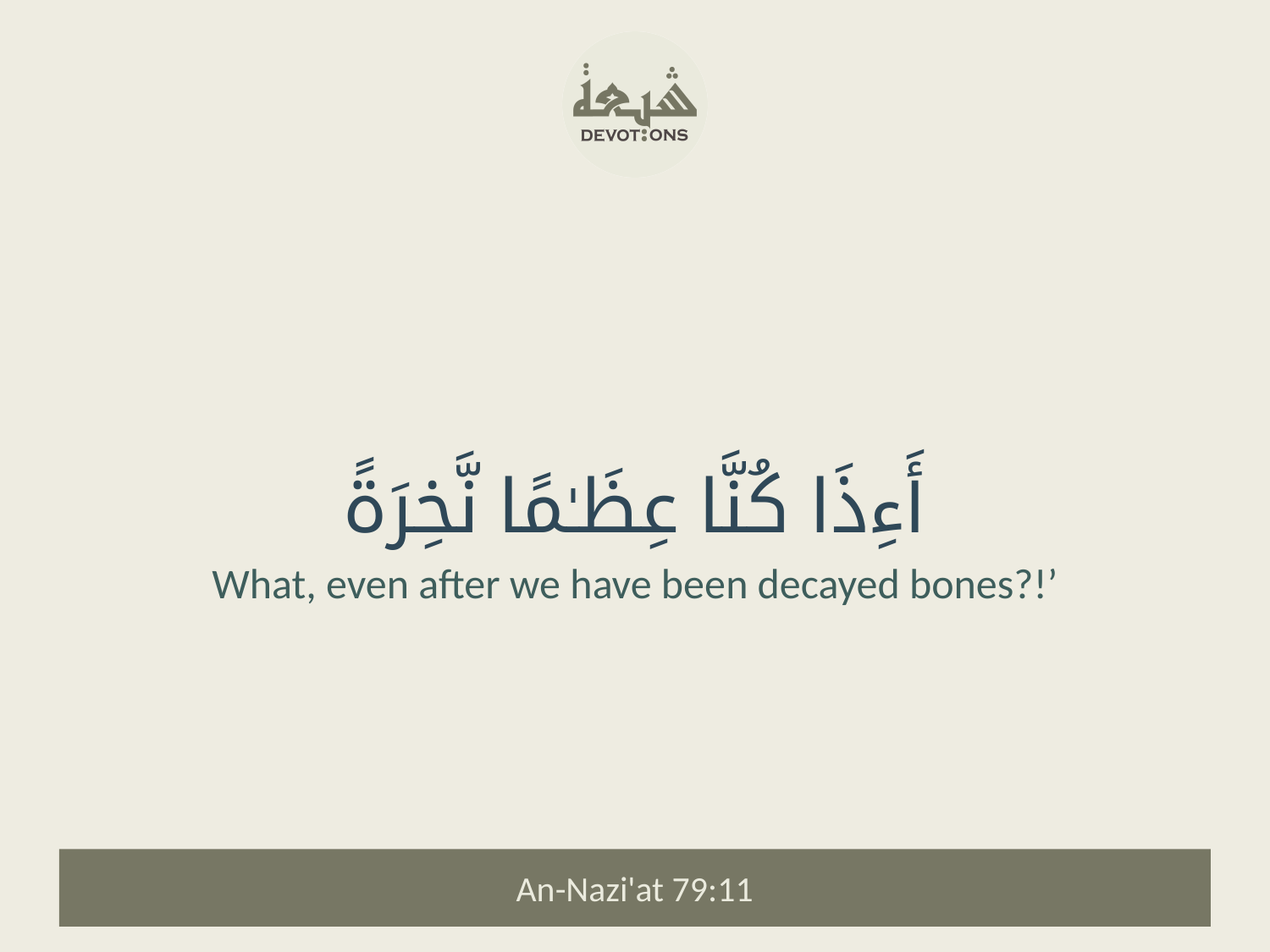

أَءِذَا كُنَّا عِظَـٰمًا نَّخِرَةً
What, even after we have been decayed bones?!’
An-Nazi'at 79:11